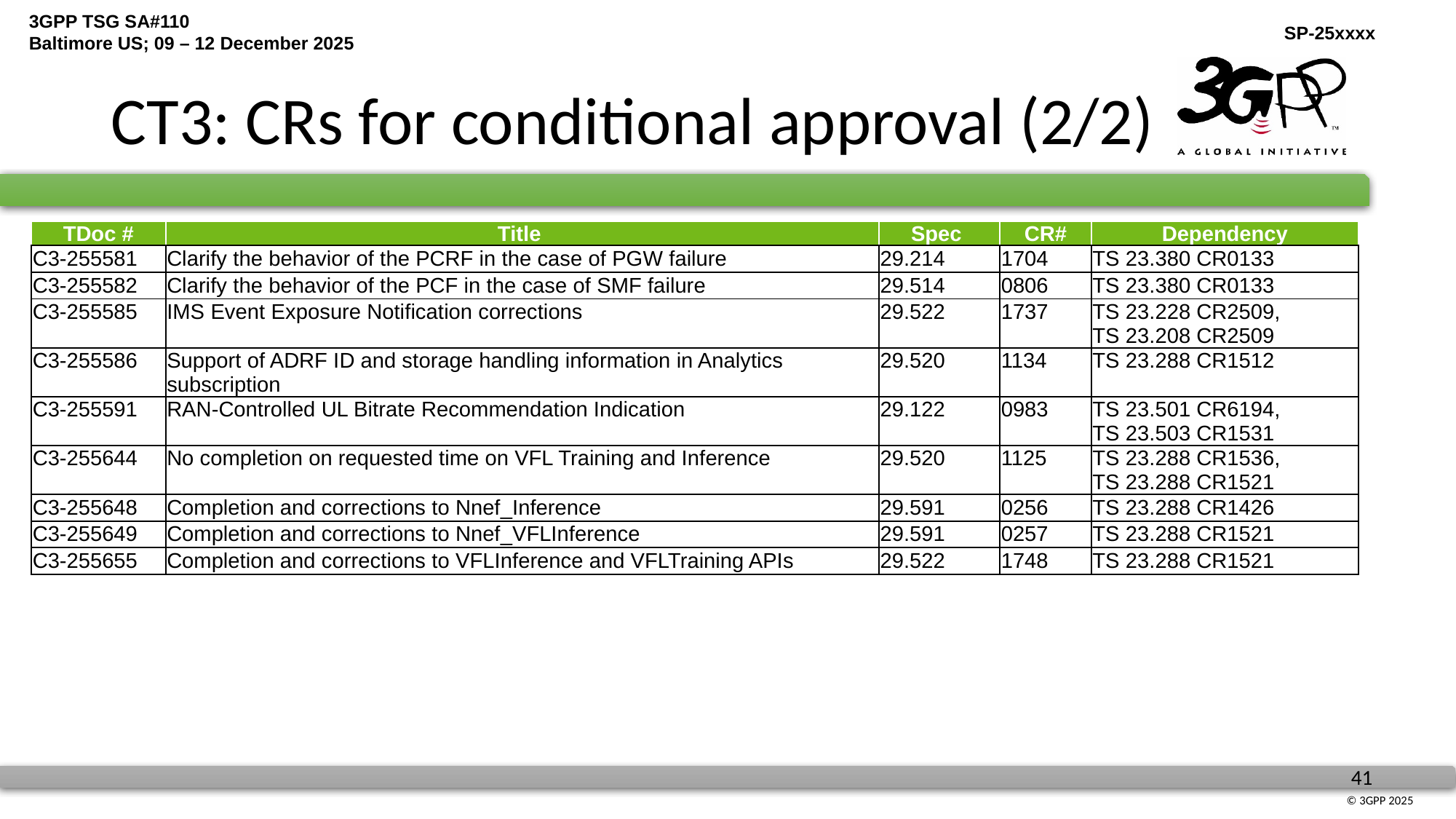

CT3: CRs for conditional approval (2/2)
| TDoc # | Title | Spec | CR# | Dependency |
| --- | --- | --- | --- | --- |
| C3-255581 | Clarify the behavior of the PCRF in the case of PGW failure | 29.214 | 1704 | TS 23.380 CR0133 |
| C3-255582 | Clarify the behavior of the PCF in the case of SMF failure | 29.514 | 0806 | TS 23.380 CR0133 |
| C3-255585 | IMS Event Exposure Notification corrections | 29.522 | 1737 | TS 23.228 CR2509, TS 23.208 CR2509 |
| C3-255586 | Support of ADRF ID and storage handling information in Analytics subscription | 29.520 | 1134 | TS 23.288 CR1512 |
| C3-255591 | RAN-Controlled UL Bitrate Recommendation Indication | 29.122 | 0983 | TS 23.501 CR6194, TS 23.503 CR1531 |
| C3-255644 | No completion on requested time on VFL Training and Inference | 29.520 | 1125 | TS 23.288 CR1536, TS 23.288 CR1521 |
| C3-255648 | Completion and corrections to Nnef\_Inference | 29.591 | 0256 | TS 23.288 CR1426 |
| C3-255649 | Completion and corrections to Nnef\_VFLInference | 29.591 | 0257 | TS 23.288 CR1521 |
| C3-255655 | Completion and corrections to VFLInference and VFLTraining APIs | 29.522 | 1748 | TS 23.288 CR1521 |